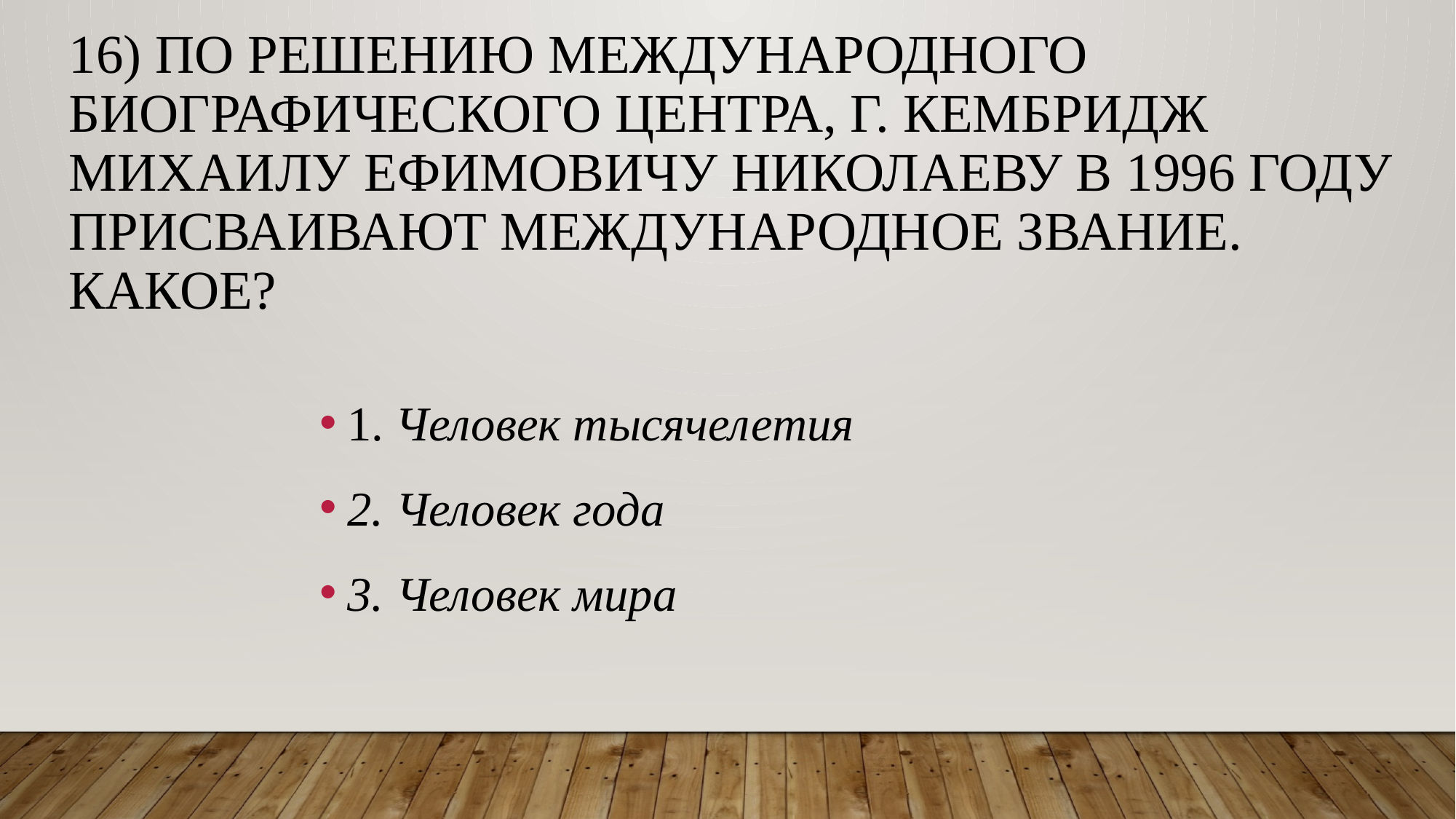

16) По решению Международного Биографического Центра, г. Кембридж Михаилу Ефимовичу Николаеву в 1996 году присваивают международное звание. Какое?

1. Человек тысячелетия
2. Человек года
3. Человек мира